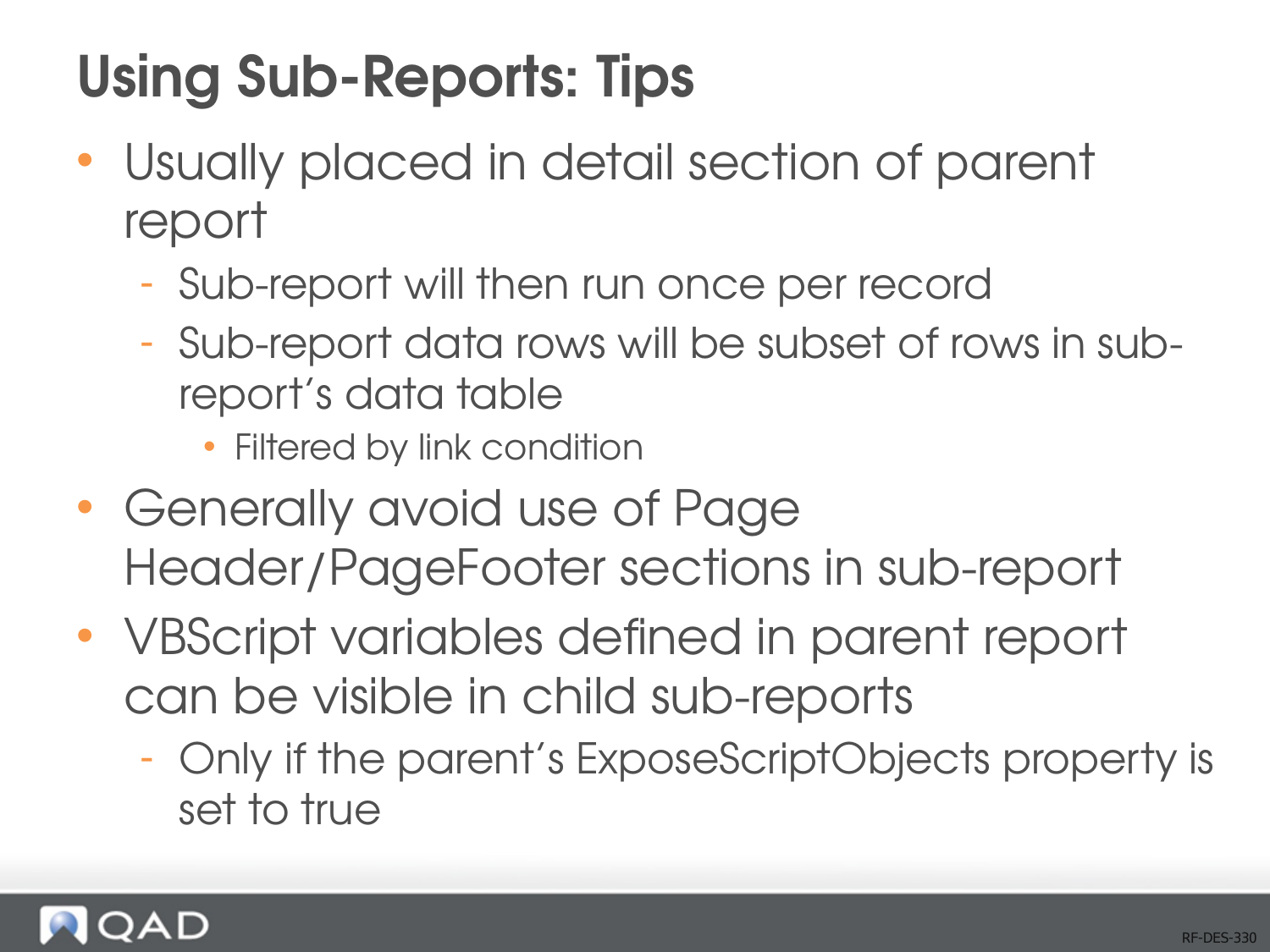

# Using Sub-Reports: Tips
Usually placed in detail section of parent report
Sub-report will then run once per record
Sub-report data rows will be subset of rows in sub-report’s data table
Filtered by link condition
Generally avoid use of Page Header/PageFooter sections in sub-report
VBScript variables defined in parent report can be visible in child sub-reports
Only if the parent’s ExposeScriptObjects property is set to true
RF-DES-330